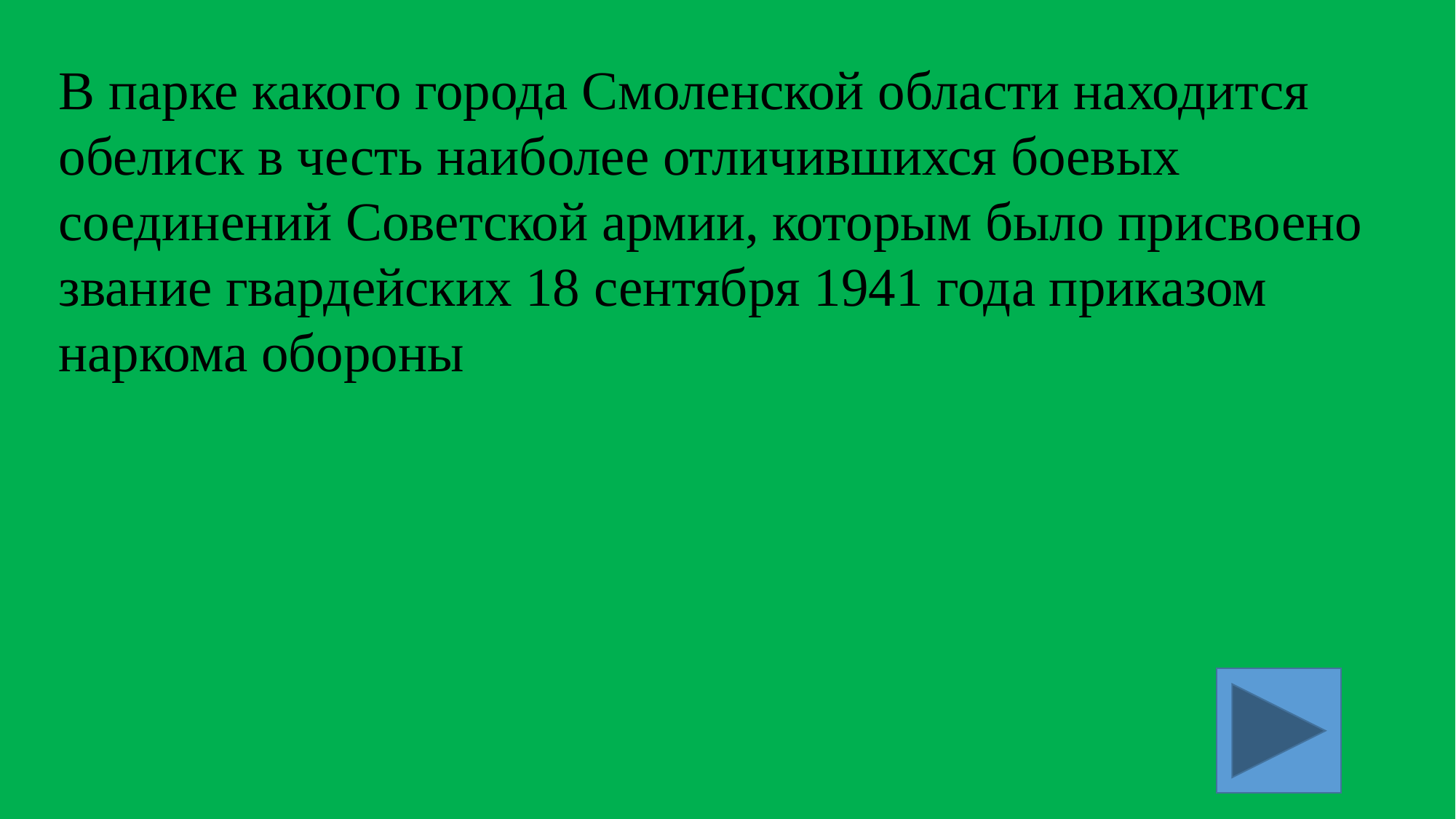

В парке какого города Смоленской области находится обелиск в честь наиболее отличившихся боевых соединений Советской армии, которым было присвоено звание гвардейских 18 сентября 1941 года приказом наркома обороны